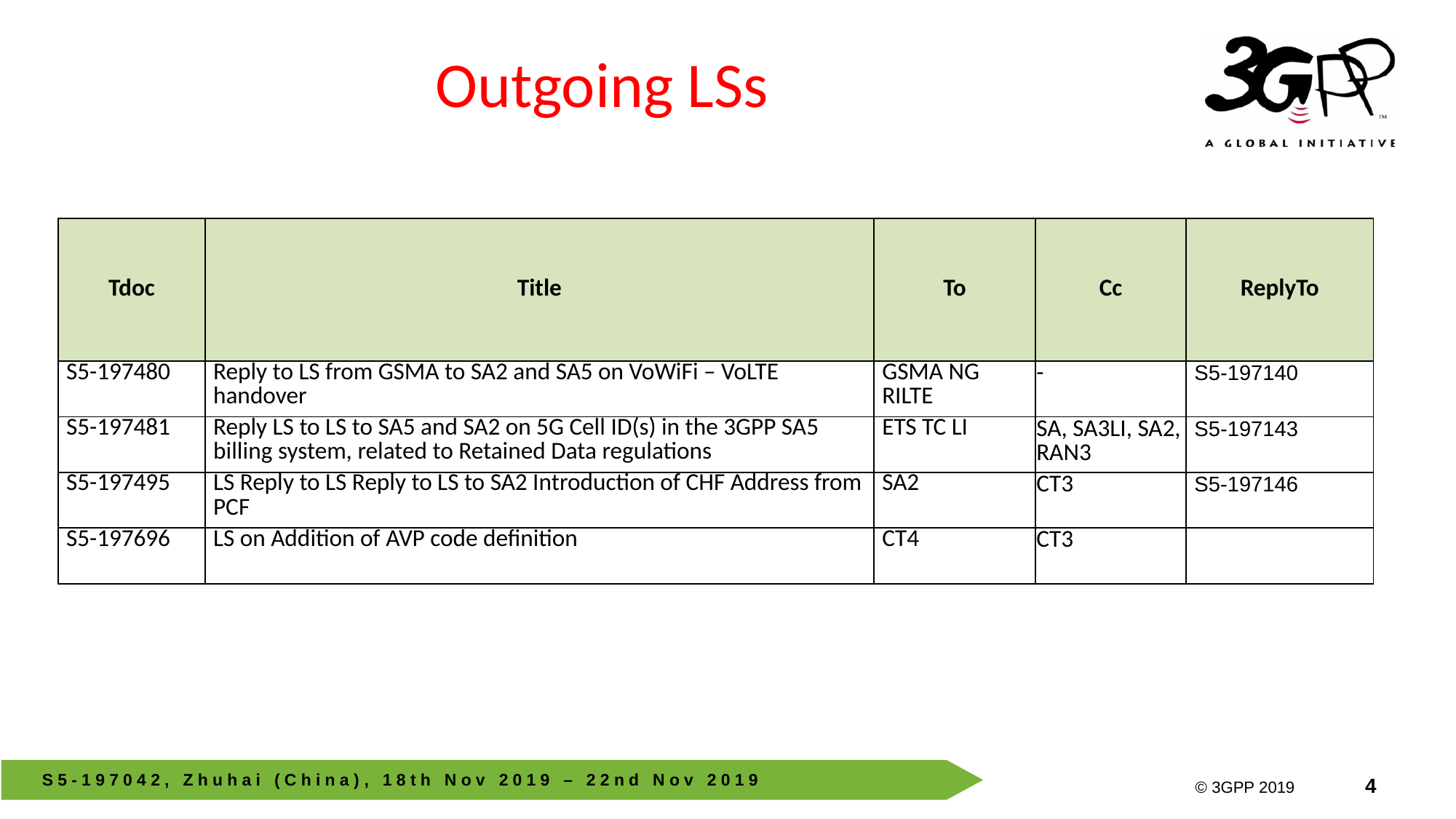

# Outgoing LSs
| Tdoc | Title | To | Cc | ReplyTo |
| --- | --- | --- | --- | --- |
| S5-197480 | Reply to LS from GSMA to SA2 and SA5 on VoWiFi – VoLTE handover | GSMA NG RILTE | - | S5-197140 |
| S5-197481 | Reply LS to LS to SA5 and SA2 on 5G Cell ID(s) in the 3GPP SA5 billing system, related to Retained Data regulations | ETS TC LI | SA, SA3LI, SA2, RAN3 | S5-197143 |
| S5-197495 | LS Reply to LS Reply to LS to SA2 Introduction of CHF Address from PCF | SA2 | CT3 | S5-197146 |
| S5-197696 | LS on Addition of AVP code definition | CT4 | CT3 |  |